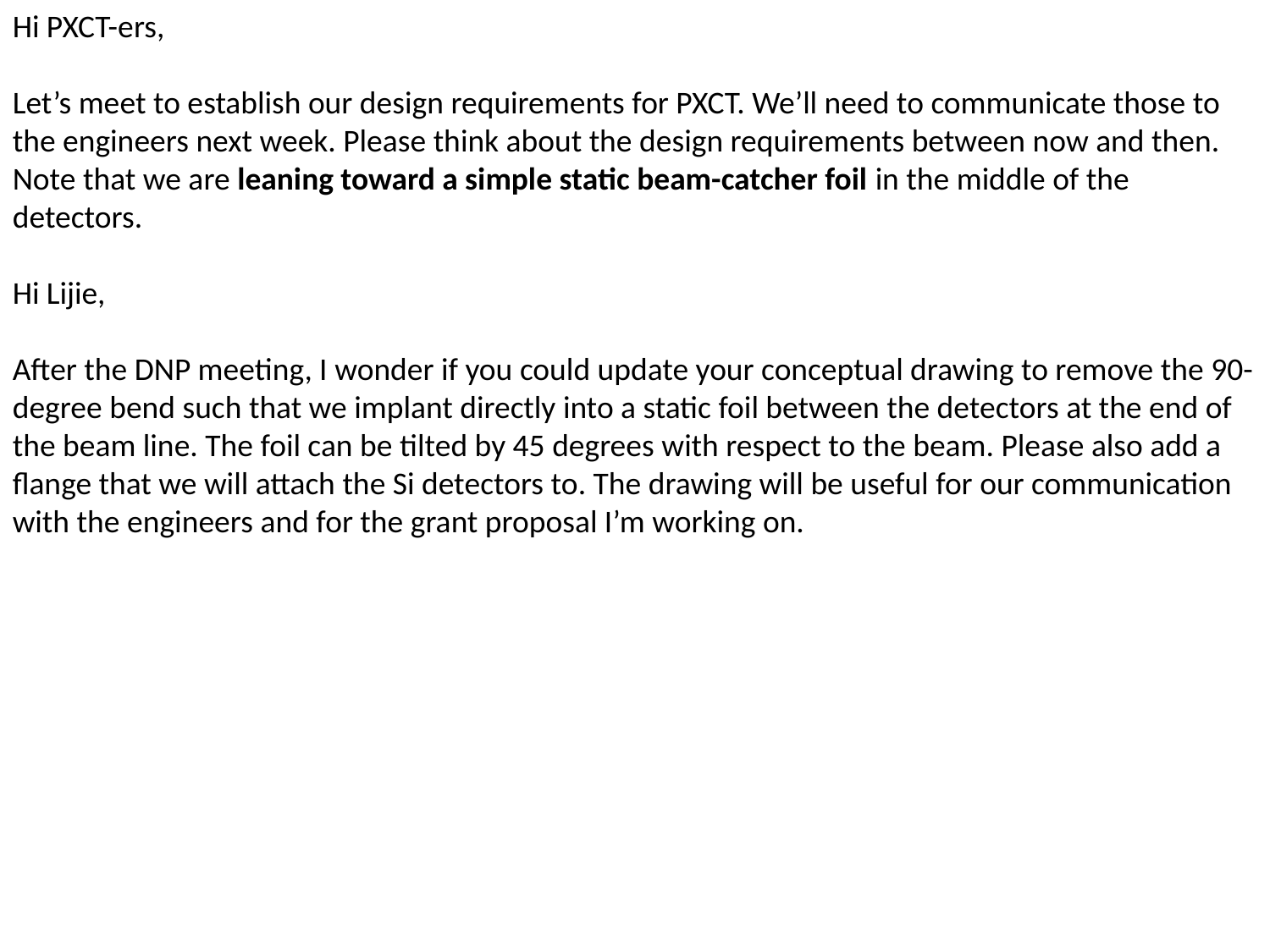

Hi PXCT-ers,

Let’s meet to establish our design requirements for PXCT. We’ll need to communicate those to the engineers next week. Please think about the design requirements between now and then. Note that we are leaning toward a simple static beam-catcher foil in the middle of the detectors.

Hi Lijie,

After the DNP meeting, I wonder if you could update your conceptual drawing to remove the 90-degree bend such that we implant directly into a static foil between the detectors at the end of the beam line. The foil can be tilted by 45 degrees with respect to the beam. Please also add a flange that we will attach the Si detectors to. The drawing will be useful for our communication with the engineers and for the grant proposal I’m working on.